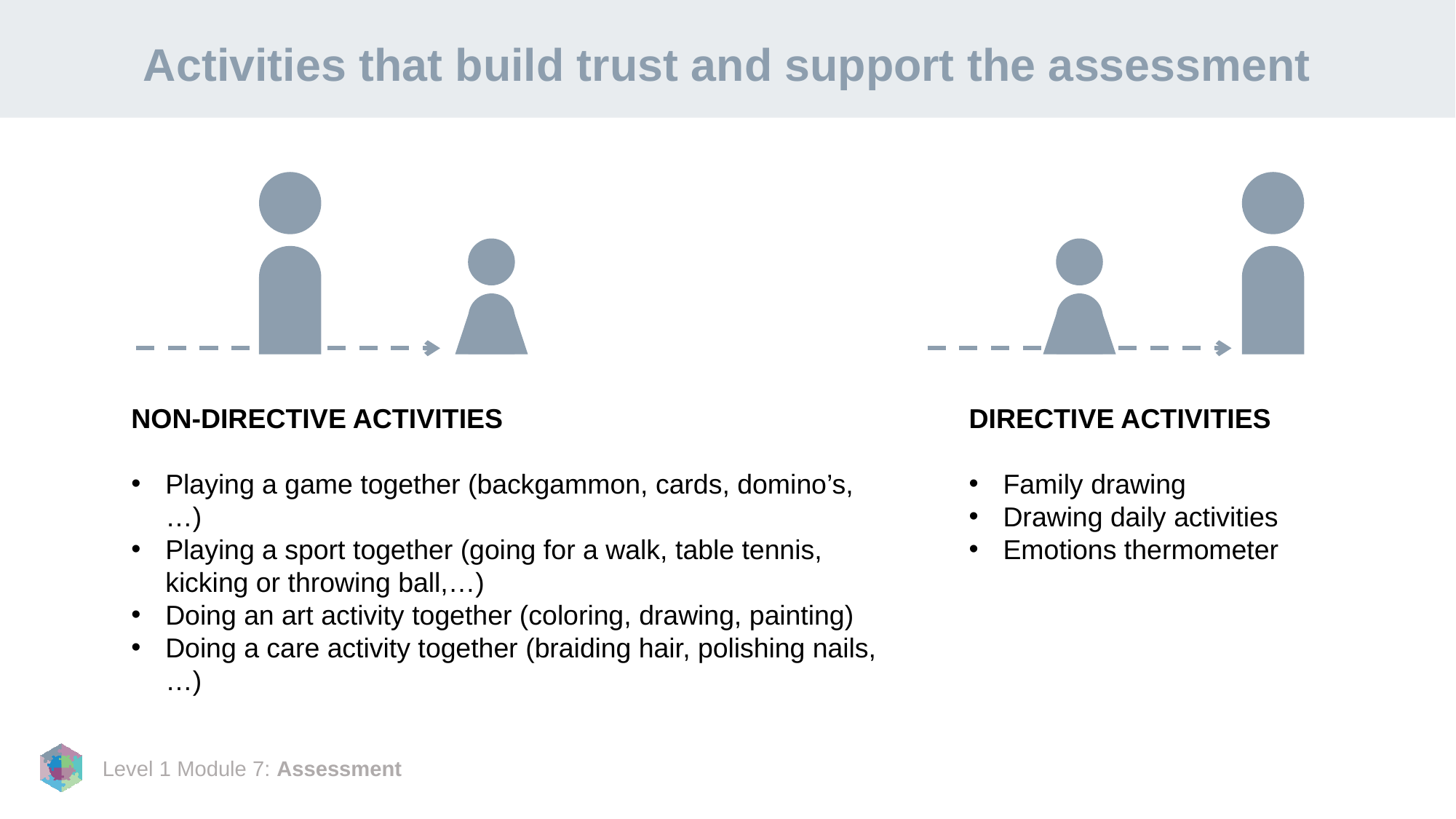

# Activities that build trust and support the assessment

NON-DIRECTIVE ACTIVITIES

Playing a game together (backgammon, cards, domino’s,…)
Playing a sport together (going for a walk, table tennis, kicking or throwing ball,…)
Doing an art activity together (coloring, drawing, painting)
Doing a care activity together (braiding hair, polishing nails,…)
DIRECTIVE ACTIVITIES

Family drawing
Drawing daily activities
Emotions thermometer